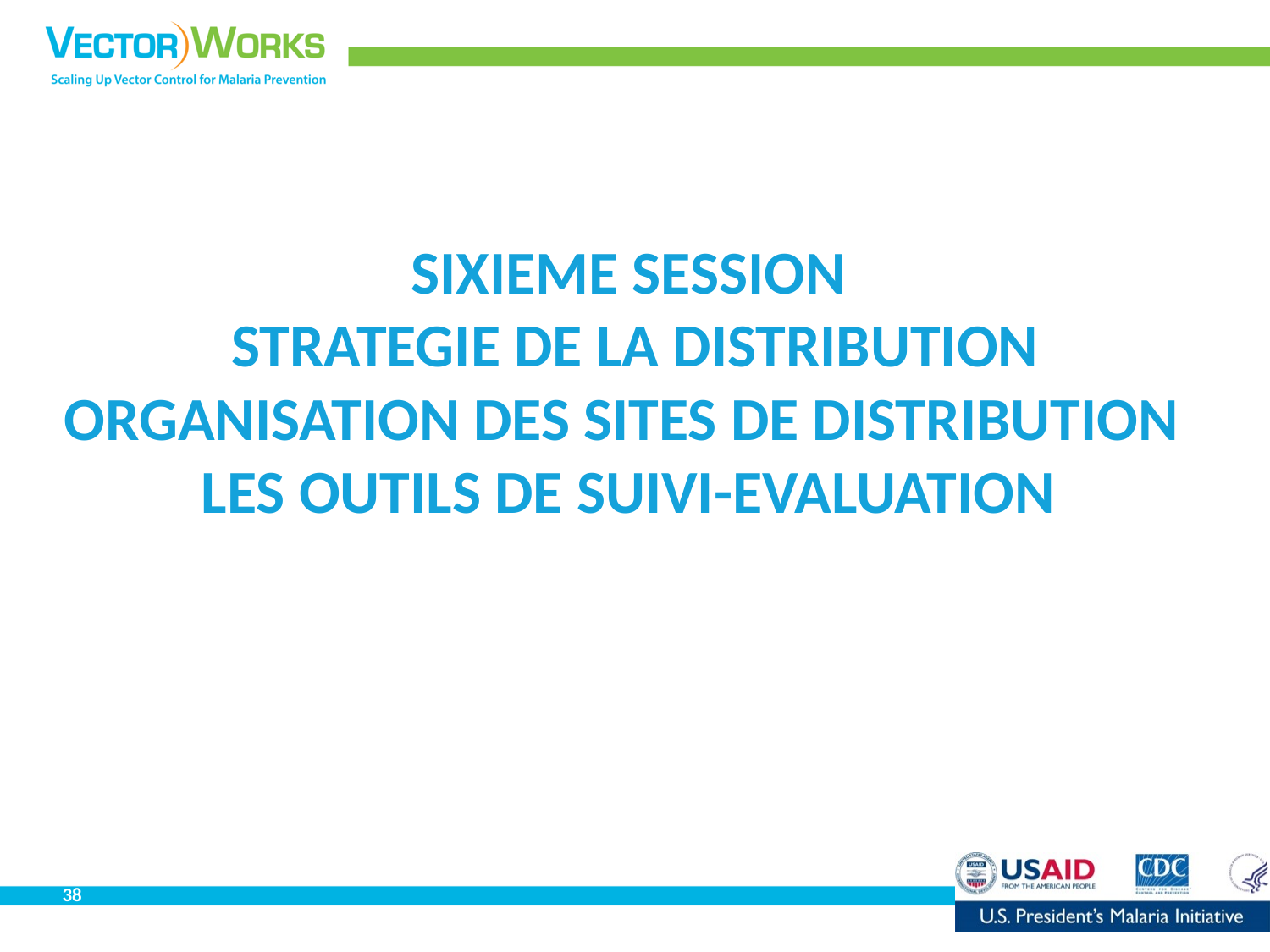

# SIXIEME SESSION STRATEGIE DE LA DISTRIBUTION ORGANISATION DES SITES DE DISTRIBUTION LES OUTILS DE SUIVI-EVALUATION
38